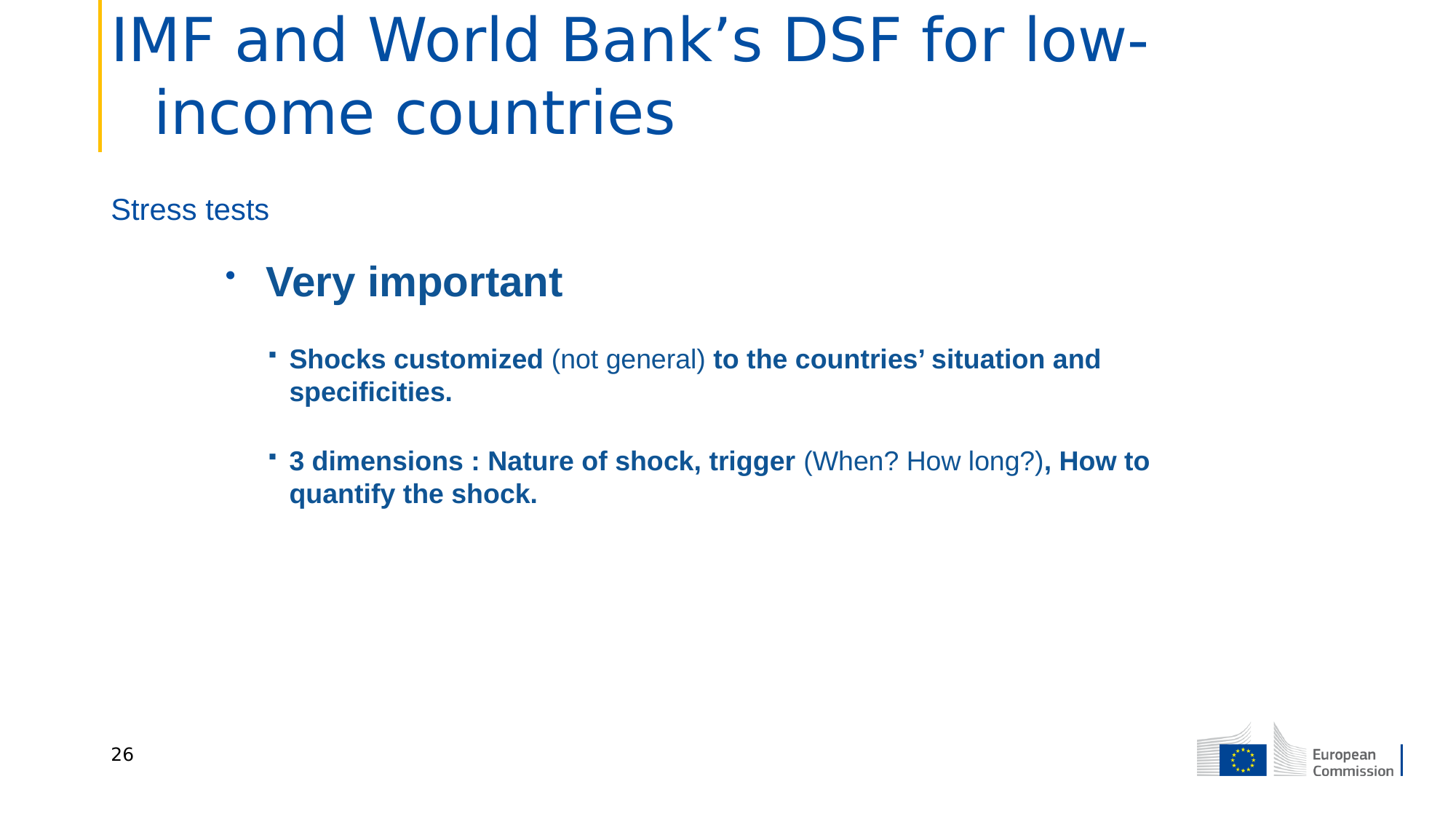

IMF and World Bank’s DSF for low-income countries
# Stress tests
Very important
Shocks customized (not general) to the countries’ situation and specificities.
3 dimensions : Nature of shock, trigger (When? How long?), How to quantify the shock.
26